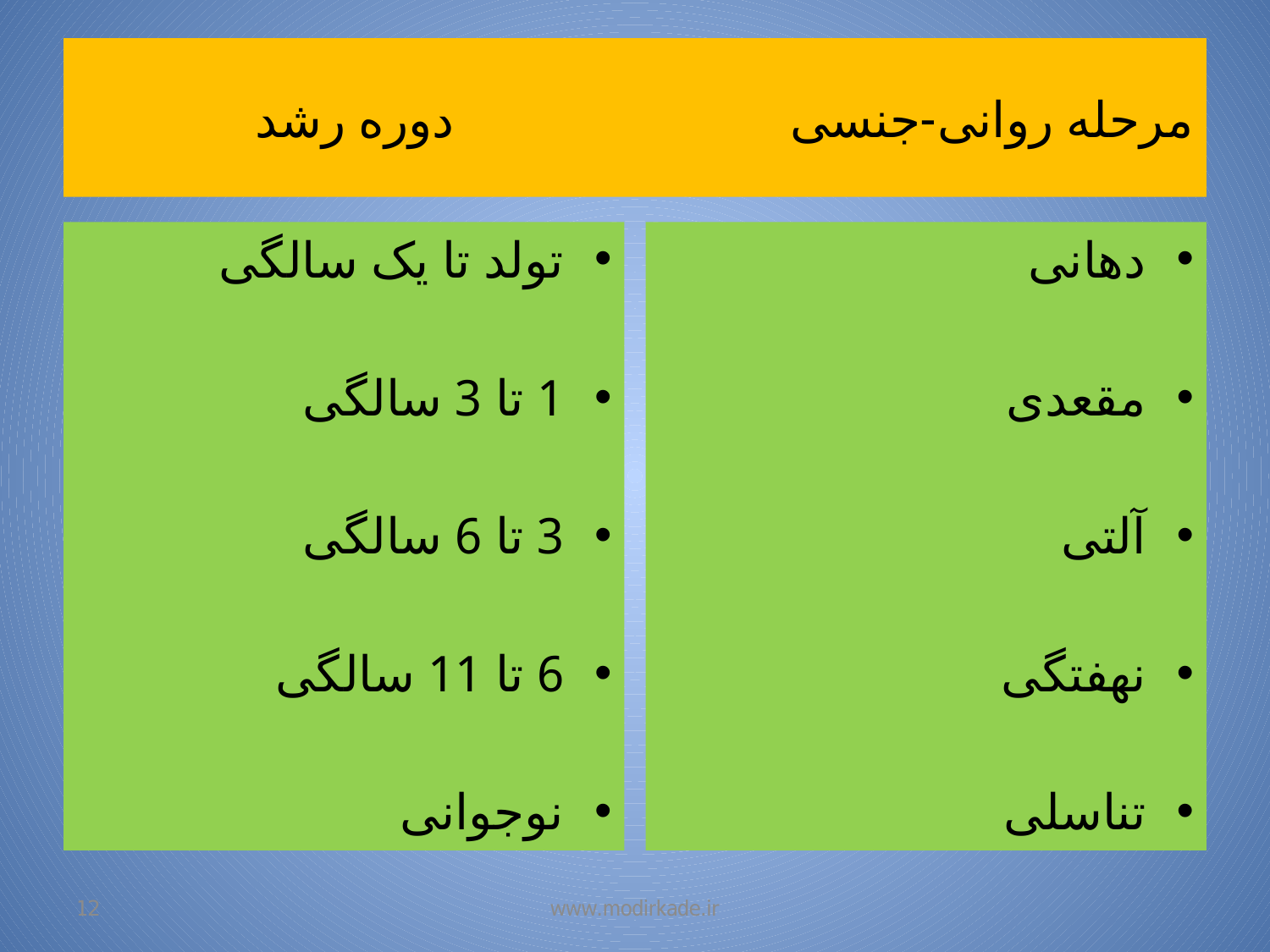

# مرحله روانی-جنسی                          دوره رشد
تولد تا یک سالگی

1 تا 3 سالگی

3 تا 6 سالگی

6 تا 11 سالگی

نوجوانی
دهانی

مقعدی

آلتی

نهفتگی

تناسلی
12
www.modirkade.ir